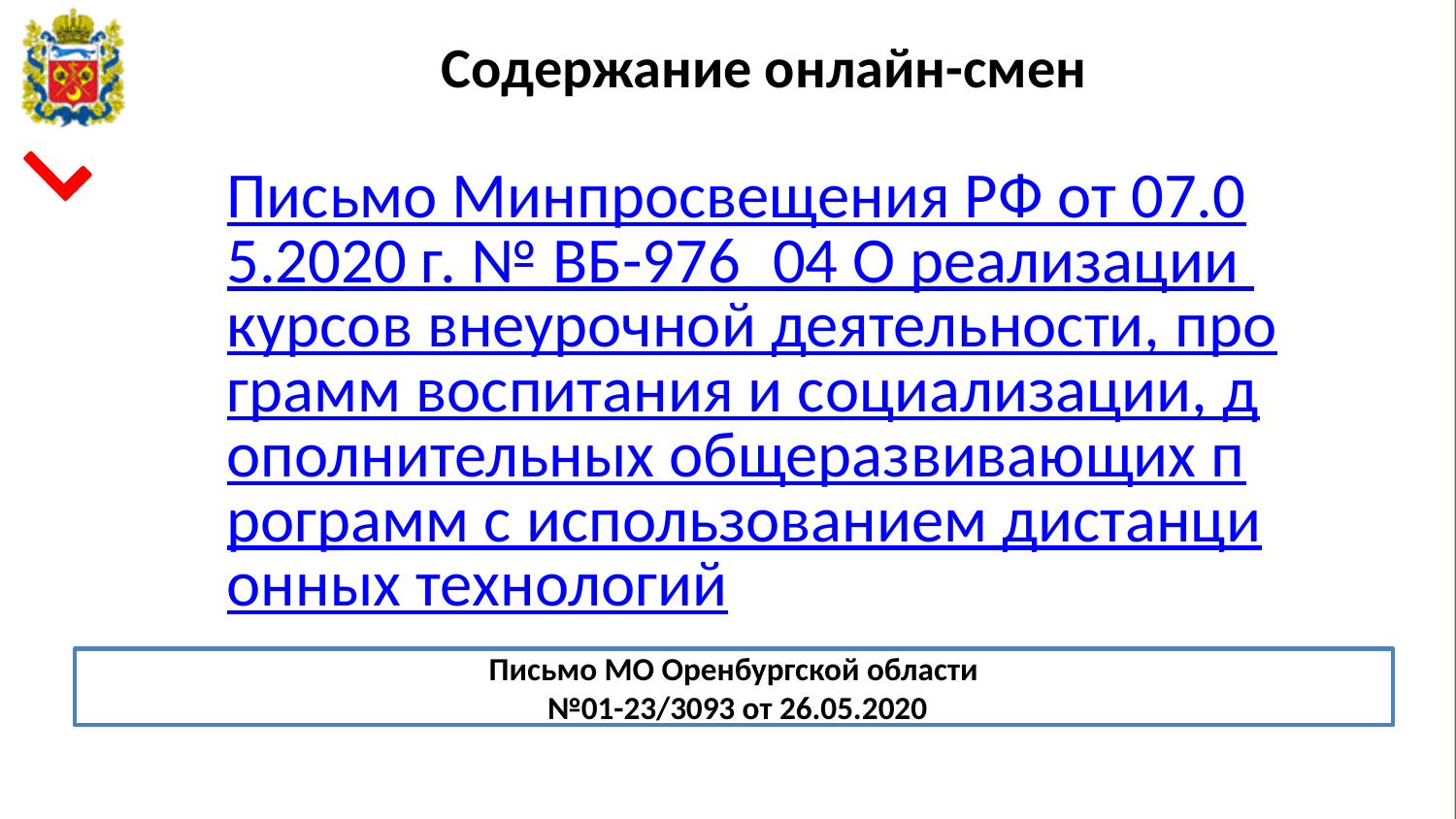

# Содержание онлайн-смен

Письмо Минпросвещения РФ от 07.05.2020 г. № ВБ-976_04 О реализации курсов внеурочной деятельности, программ воспитания и социализации, дополнительных общеразвивающих программ с использованием дистанционных технологий

Письмо МО Оренбургской области
 №01-23/3093 от 26.05.2020